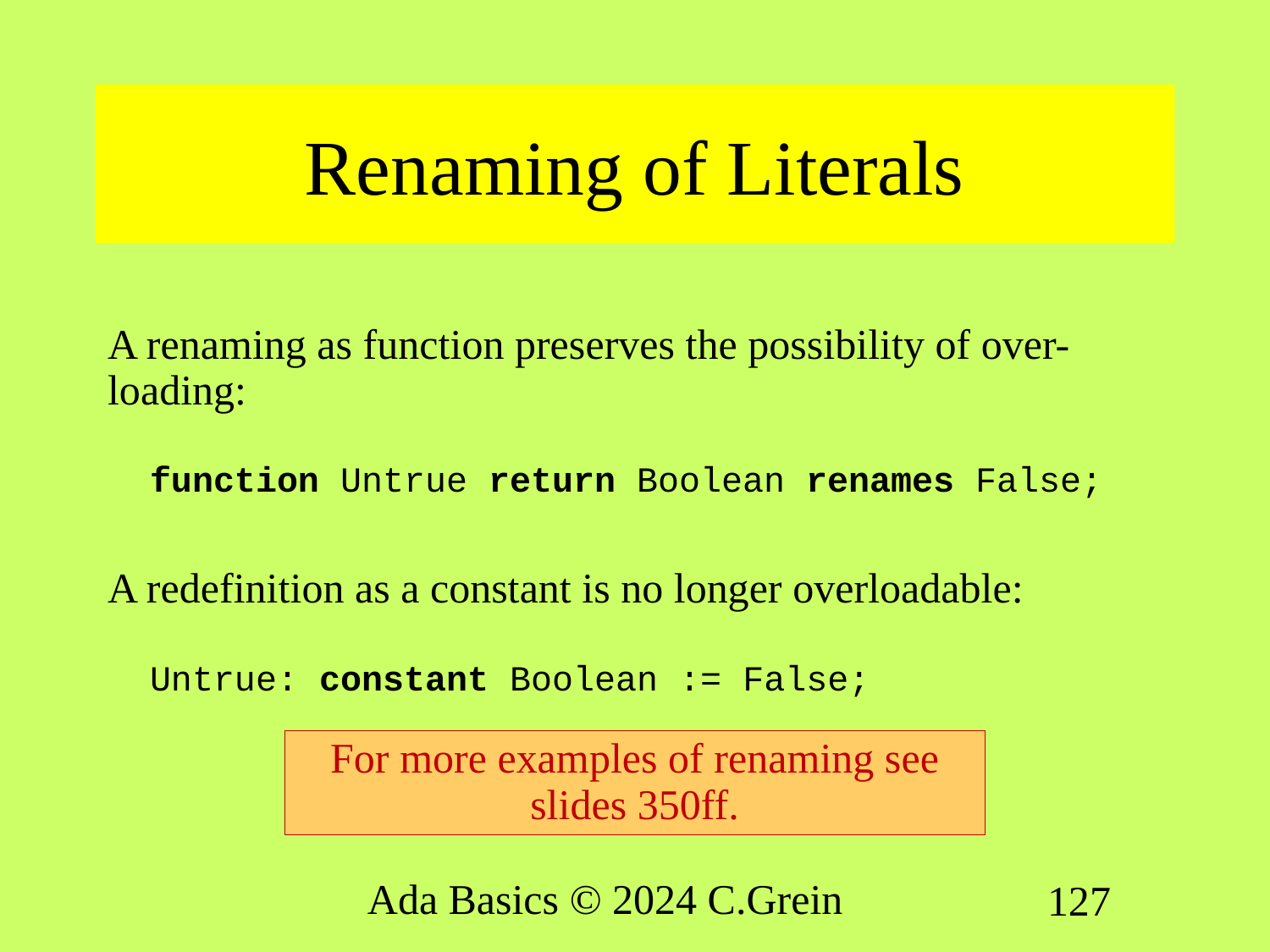

# Renaming of Literals
A renaming as function preserves the possibility of over-loading:

  function Untrue return Boolean renames False;

A redefinition as a constant is no longer overloadable:

  Untrue: constant Boolean := False;
For more examples of renaming see
slides 350ff.
Ada Basics © 2024 C.Grein
127